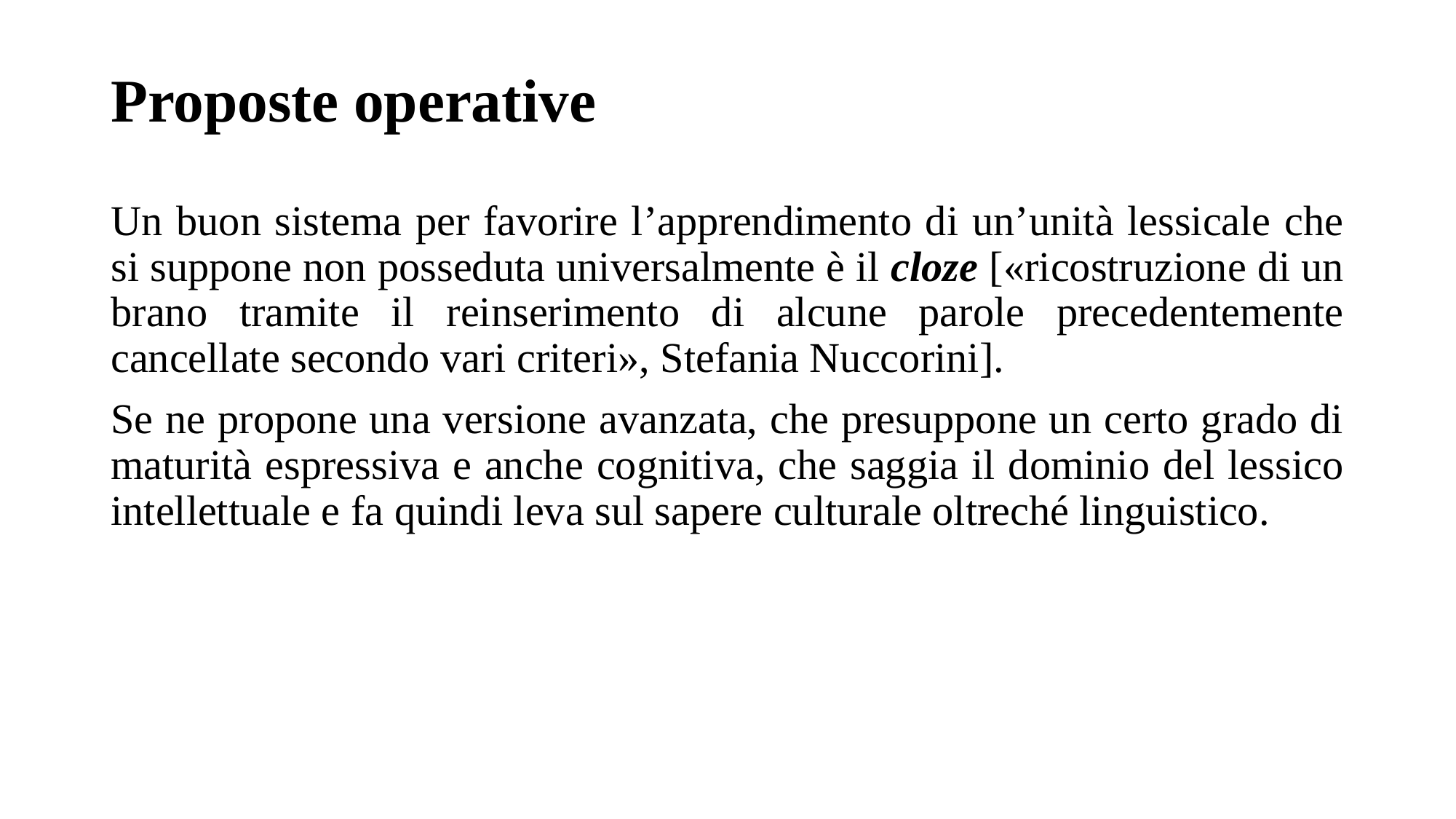

# Proposte operative

Un buon sistema per favorire l’apprendimento di un’unità lessicale che si suppone non posseduta universalmente è il cloze [«ricostruzione di un brano tramite il reinserimento di alcune parole precedentemente cancellate secondo vari criteri», Stefania Nuccorini].
Se ne propone una versione avanzata, che presuppone un certo grado di maturità espressiva e anche cognitiva, che saggia il dominio del lessico intellettuale e fa quindi leva sul sapere culturale oltreché linguistico.